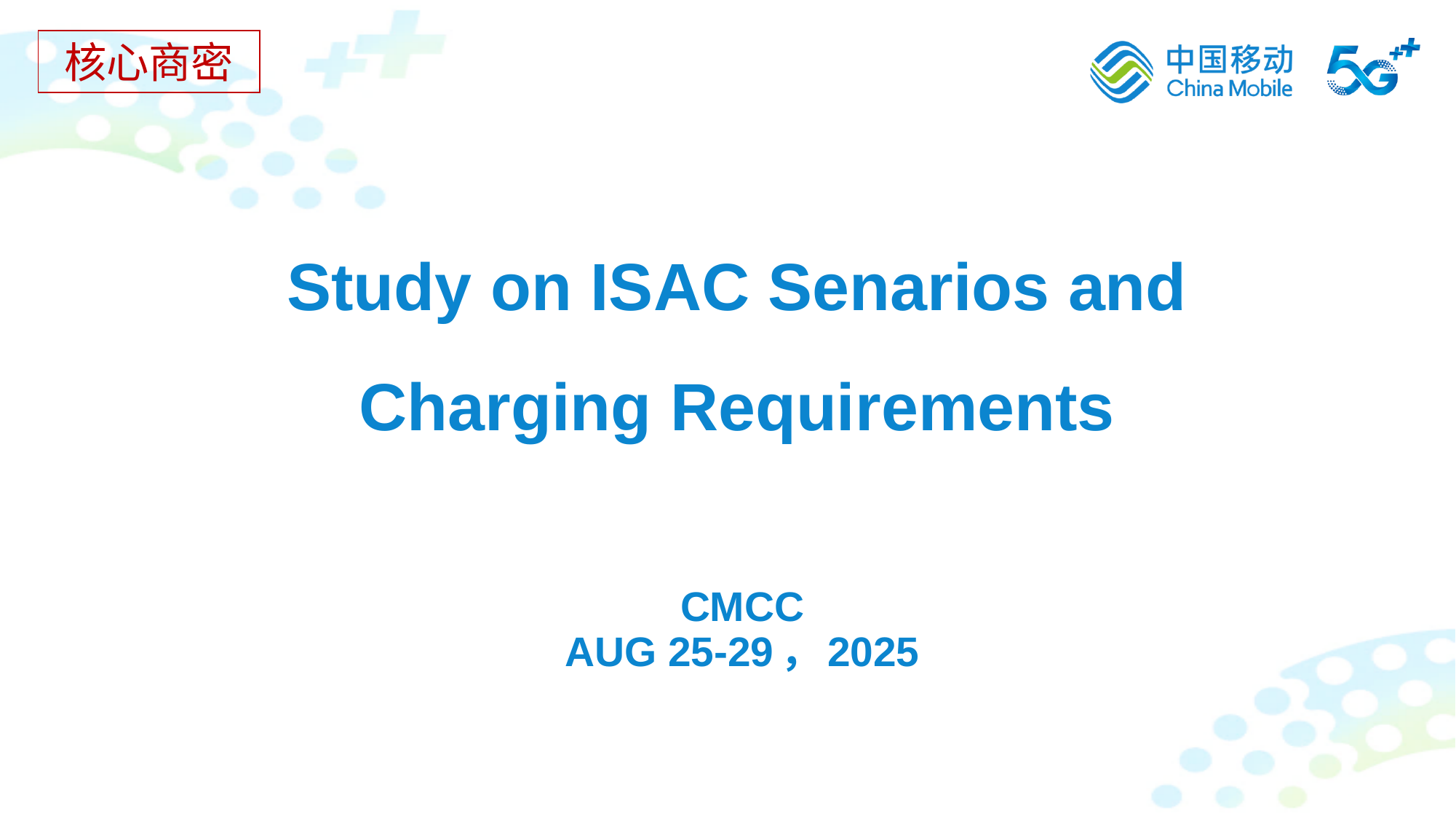

# Study on ISAC Senarios and Charging Requirements

CMCC
AUG 25-29，2025